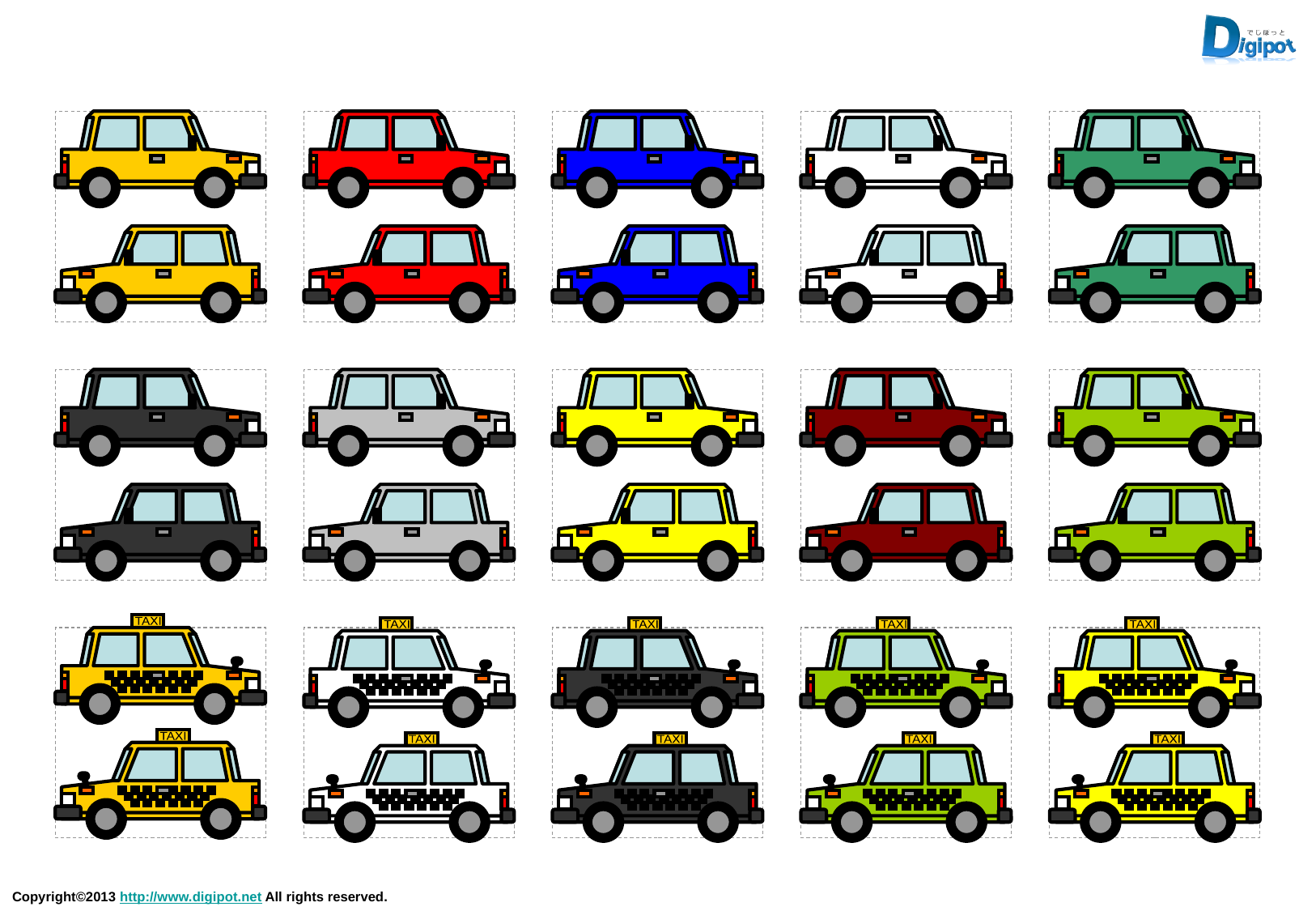

TAXI

TAXI

TAXI

TAXI

TAXI

TAXI

TAXI

TAXI

TAXI

TAXI